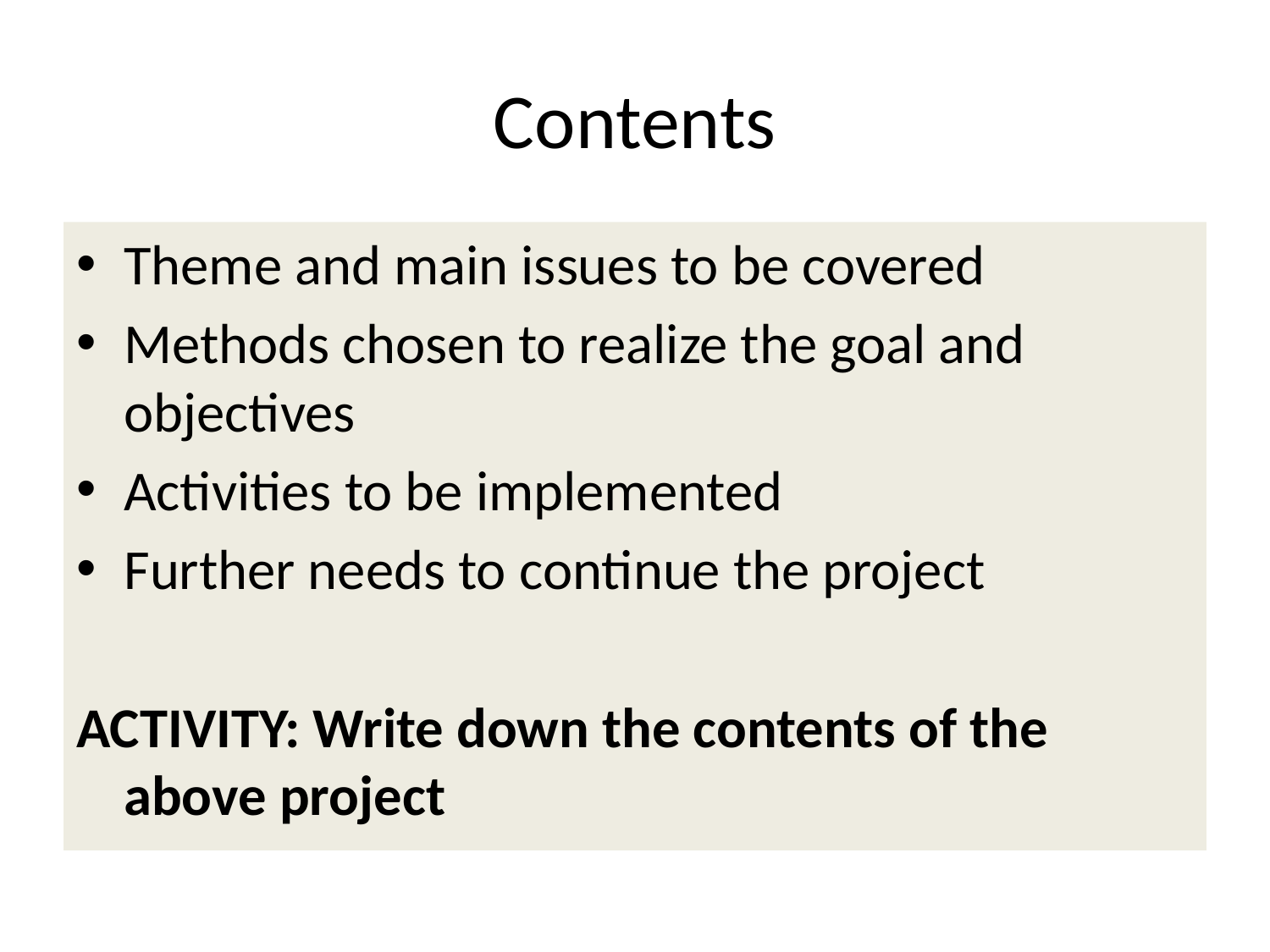

# Contents
Theme and main issues to be covered
Methods chosen to realize the goal and objectives
Activities to be implemented
Further needs to continue the project

ACTIVITY: Write down the contents of the above project